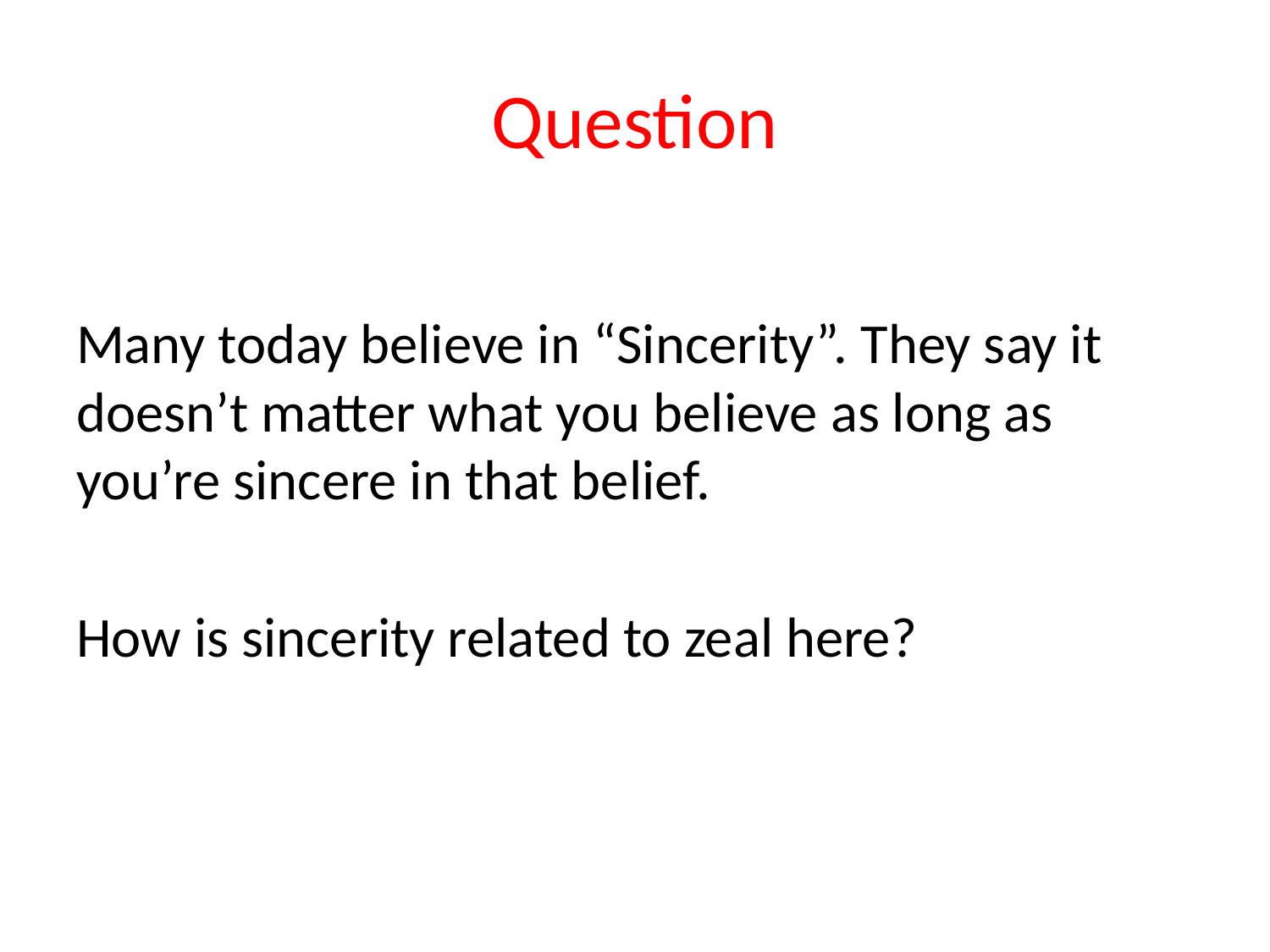

# Question

Many today believe in “Sincerity”. They say it doesn’t matter what you believe as long as you’re sincere in that belief.

How is sincerity related to zeal here?